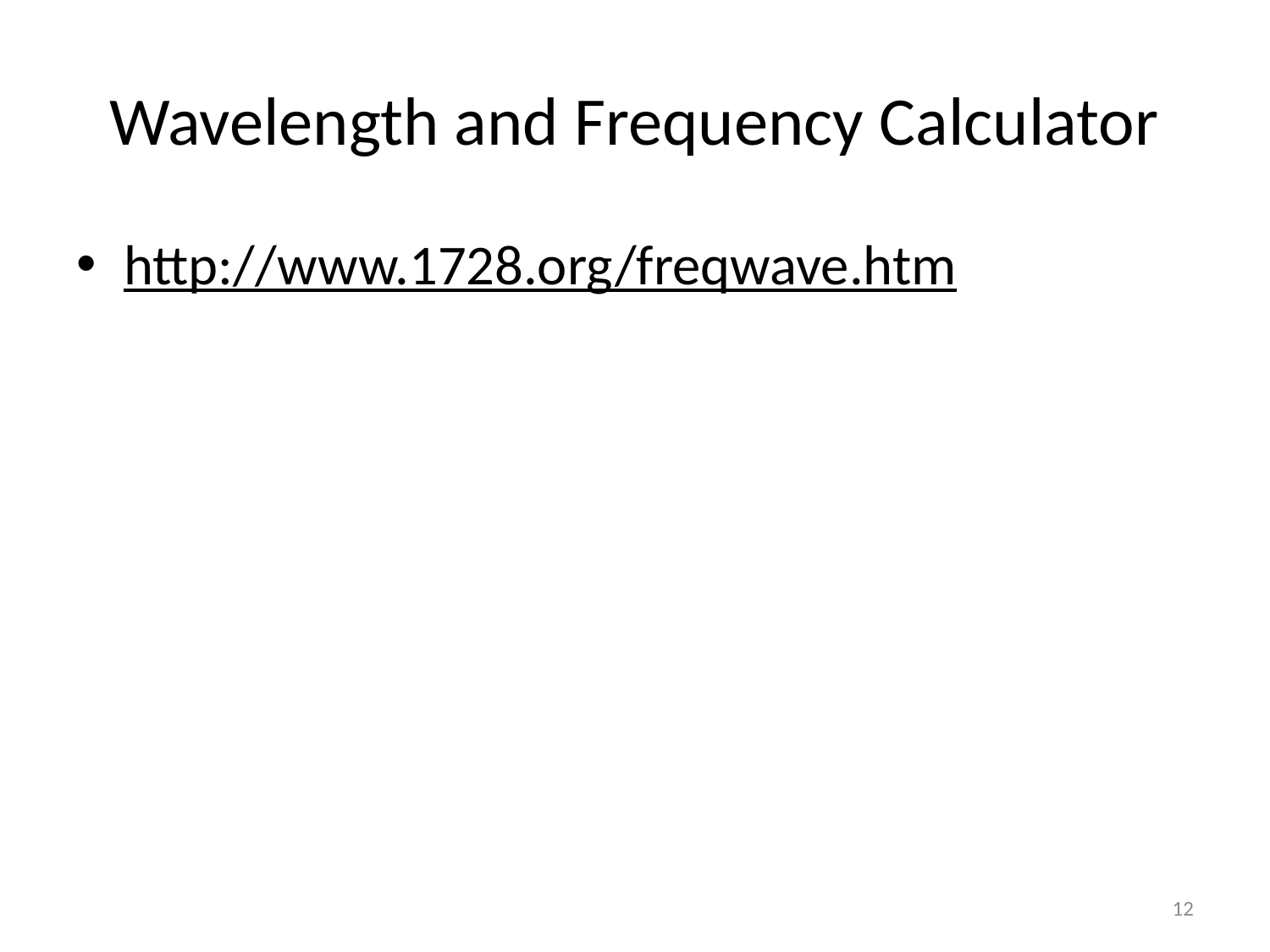

# Wavelength and Frequency Calculator
http://www.1728.org/freqwave.htm
12